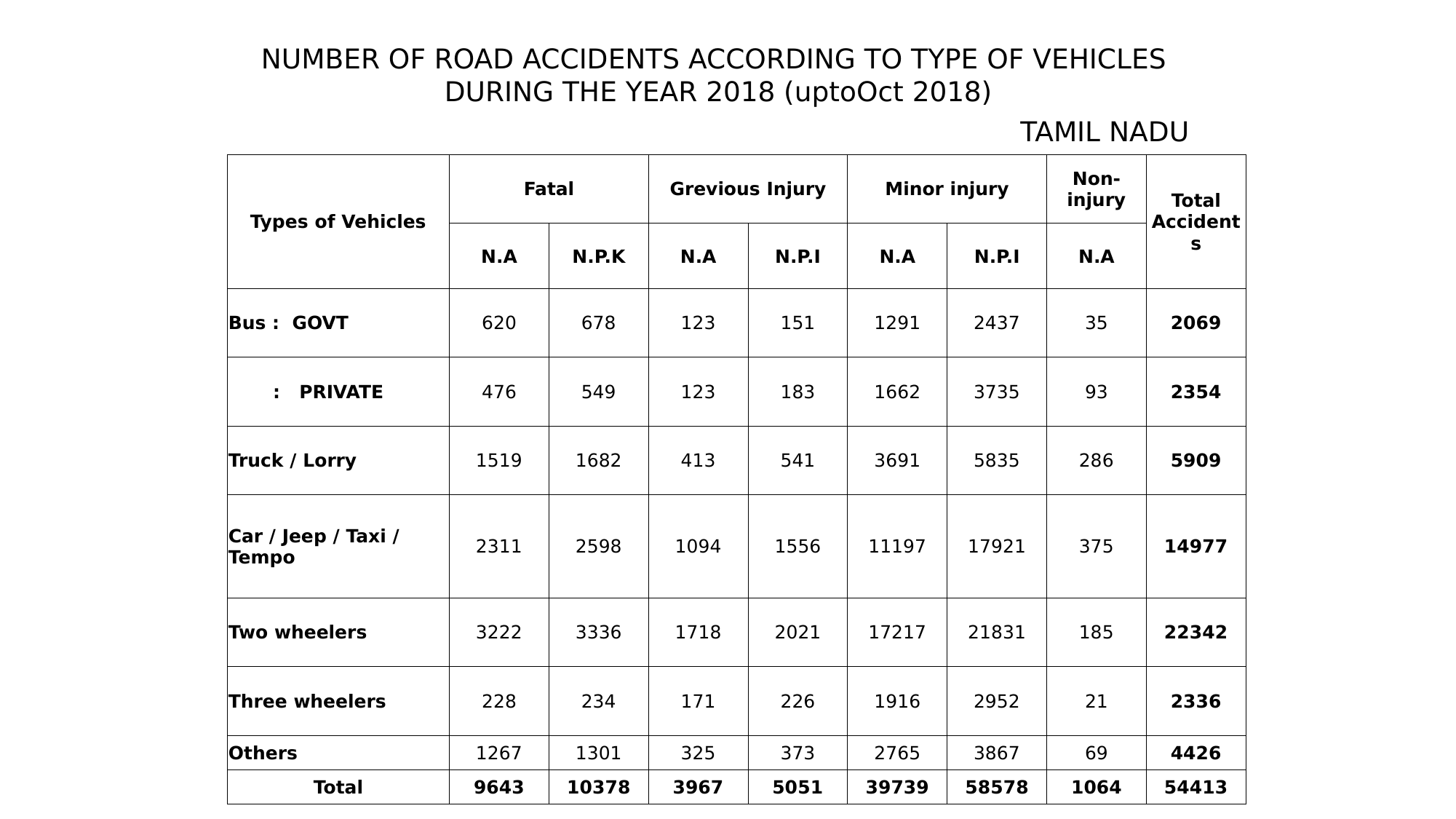

NUMBER OF ROAD ACCIDENTS ACCORDING TO TYPE OF VEHICLES  DURING THE YEAR 2018 (uptoOct 2018)
TAMIL NADU
| Types of Vehicles | Fatal |  | Grevious Injury |  | Minor injury |  | Non-injury | Total Accidents |
| --- | --- | --- | --- | --- | --- | --- | --- | --- |
|  | N.A | N.P.K | N.A | N.P.I | N.A | N.P.I | N.A |  |
| Bus : GOVT | 620 | 678 | 123 | 151 | 1291 | 2437 | 35 | 2069 |
| : PRIVATE | 476 | 549 | 123 | 183 | 1662 | 3735 | 93 | 2354 |
| Truck / Lorry | 1519 | 1682 | 413 | 541 | 3691 | 5835 | 286 | 5909 |
| Car / Jeep / Taxi / Tempo | 2311 | 2598 | 1094 | 1556 | 11197 | 17921 | 375 | 14977 |
| Two wheelers | 3222 | 3336 | 1718 | 2021 | 17217 | 21831 | 185 | 22342 |
| Three wheelers | 228 | 234 | 171 | 226 | 1916 | 2952 | 21 | 2336 |
| Others | 1267 | 1301 | 325 | 373 | 2765 | 3867 | 69 | 4426 |
| Total | 9643 | 10378 | 3967 | 5051 | 39739 | 58578 | 1064 | 54413 |